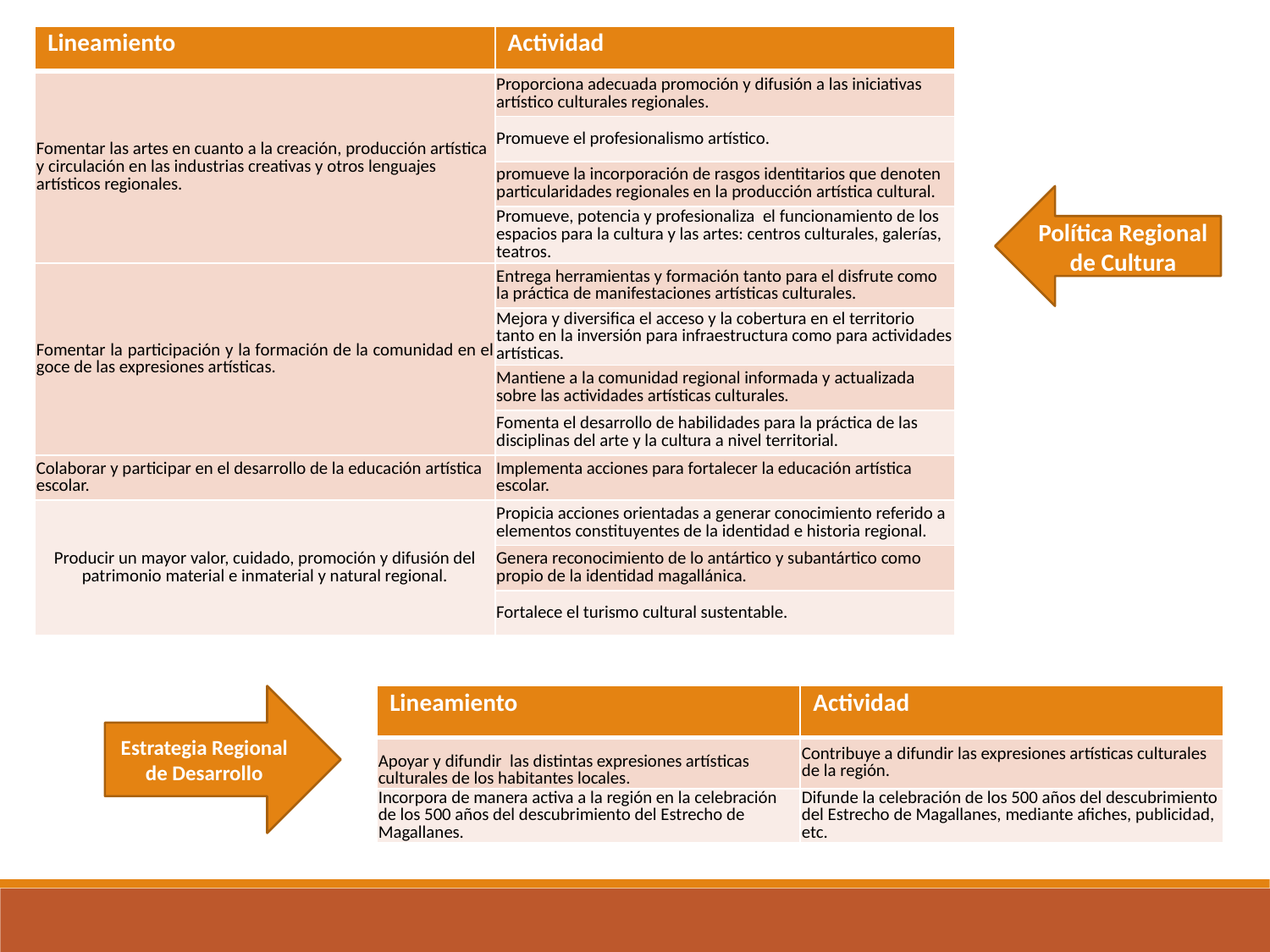

| Lineamiento | Actividad |
| --- | --- |
| Fomentar las artes en cuanto a la creación, producción artística y circulación en las industrias creativas y otros lenguajes artísticos regionales. | Proporciona adecuada promoción y difusión a las iniciativas artístico culturales regionales. |
|  | Promueve el profesionalismo artístico. |
|  | promueve la incorporación de rasgos identitarios que denoten particularidades regionales en la producción artística cultural. |
|  | Promueve, potencia y profesionaliza el funcionamiento de los espacios para la cultura y las artes: centros culturales, galerías, teatros. |
| Fomentar la participación y la formación de la comunidad en el goce de las expresiones artísticas. | Entrega herramientas y formación tanto para el disfrute como la práctica de manifestaciones artísticas culturales. |
|  | Mejora y diversifica el acceso y la cobertura en el territorio tanto en la inversión para infraestructura como para actividades artísticas. |
|  | Mantiene a la comunidad regional informada y actualizada sobre las actividades artísticas culturales. |
|  | Fomenta el desarrollo de habilidades para la práctica de las disciplinas del arte y la cultura a nivel territorial. |
| Colaborar y participar en el desarrollo de la educación artística escolar. | Implementa acciones para fortalecer la educación artística escolar. |
| Producir un mayor valor, cuidado, promoción y difusión del patrimonio material e inmaterial y natural regional. | Propicia acciones orientadas a generar conocimiento referido a elementos constituyentes de la identidad e historia regional. |
|  | Genera reconocimiento de lo antártico y subantártico como propio de la identidad magallánica. |
|  | Fortalece el turismo cultural sustentable. |
Política Regional de Cultura
Estrategia Regional de Desarrollo
| Lineamiento | Actividad |
| --- | --- |
| Apoyar y difundir las distintas expresiones artísticas culturales de los habitantes locales. | Contribuye a difundir las expresiones artísticas culturales de la región. |
| Incorpora de manera activa a la región en la celebración de los 500 años del descubrimiento del Estrecho de Magallanes. | Difunde la celebración de los 500 años del descubrimiento del Estrecho de Magallanes, mediante afiches, publicidad, etc. |